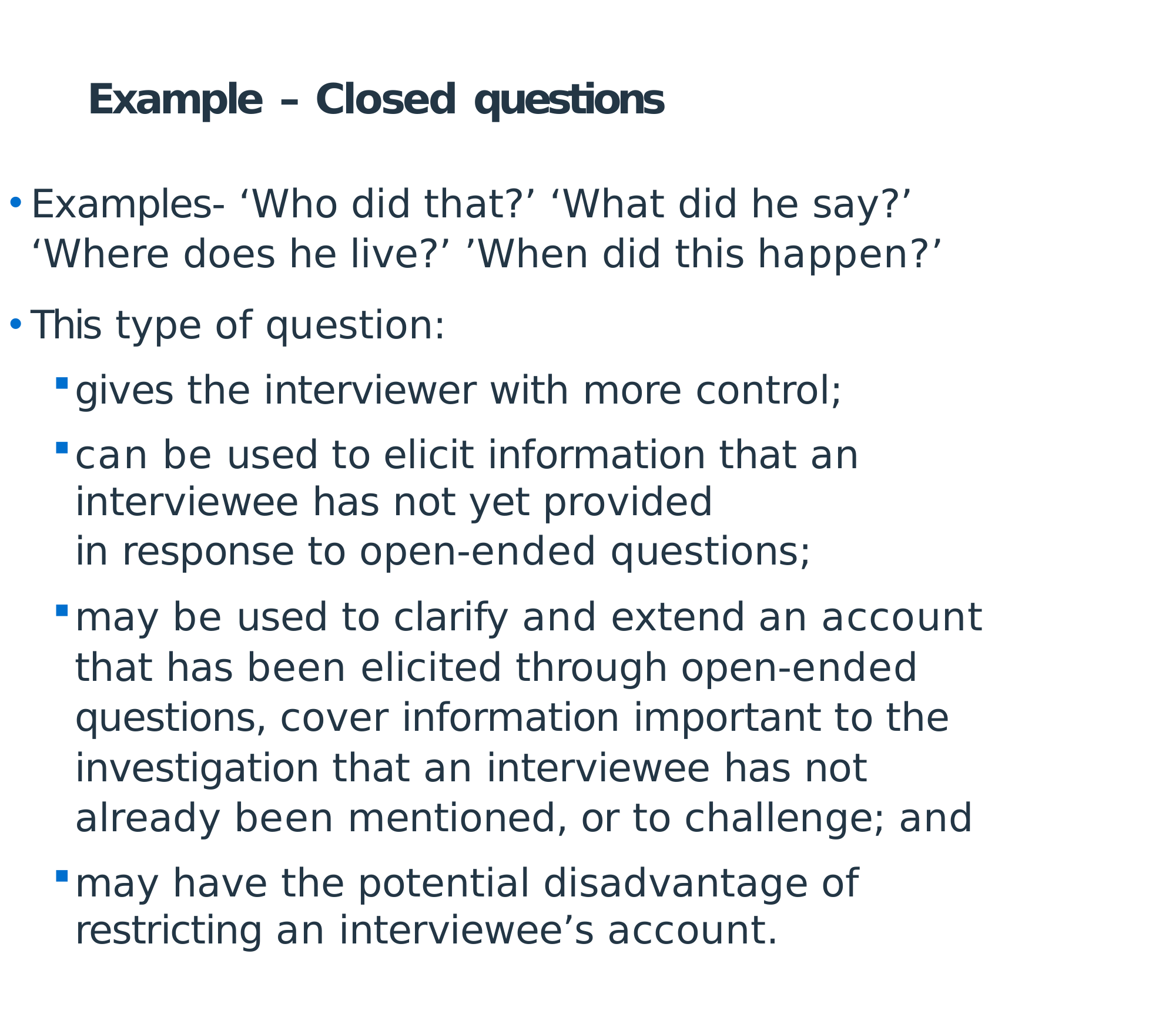

# Example – Closed questions
Examples- ‘Who did that?’ ‘What did he say?’ ‘Where does he live?’ ’When did this happen?’
This type of question:
gives the interviewer with more control;
can be used to elicit information that an interviewee has not yet provided
in response to open-ended questions;
may be used to clarify and extend an account that has been elicited through open-ended questions, cover information important to the investigation that an interviewee has not already been mentioned, or to challenge; and
may have the potential disadvantage of restricting an interviewee’s account.